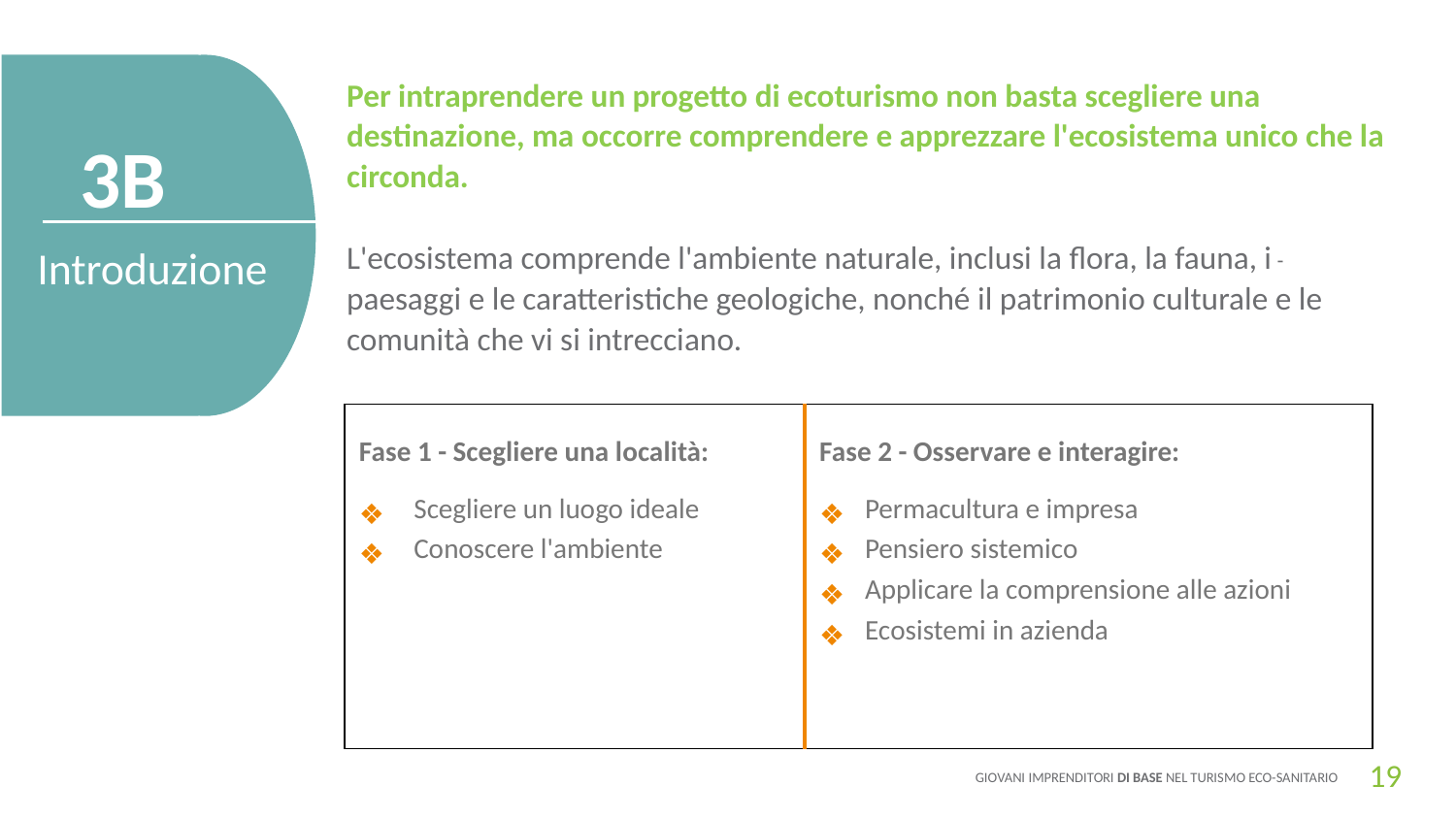

Per intraprendere un progetto di ecoturismo non basta scegliere una destinazione, ma occorre comprendere e apprezzare l'ecosistema unico che la circonda.

L'ecosistema comprende l'ambiente naturale, inclusi la flora, la fauna, i paesaggi e le caratteristiche geologiche, nonché il patrimonio culturale e le comunità che vi si intrecciano.

3B
Introduzione

-
| Fase 1 - Scegliere una località: Scegliere un luogo ideale Conoscere l'ambiente | Fase 2 - Osservare e interagire: Permacultura e impresa Pensiero sistemico Applicare la comprensione alle azioni Ecosistemi in azienda |
| --- | --- |
19